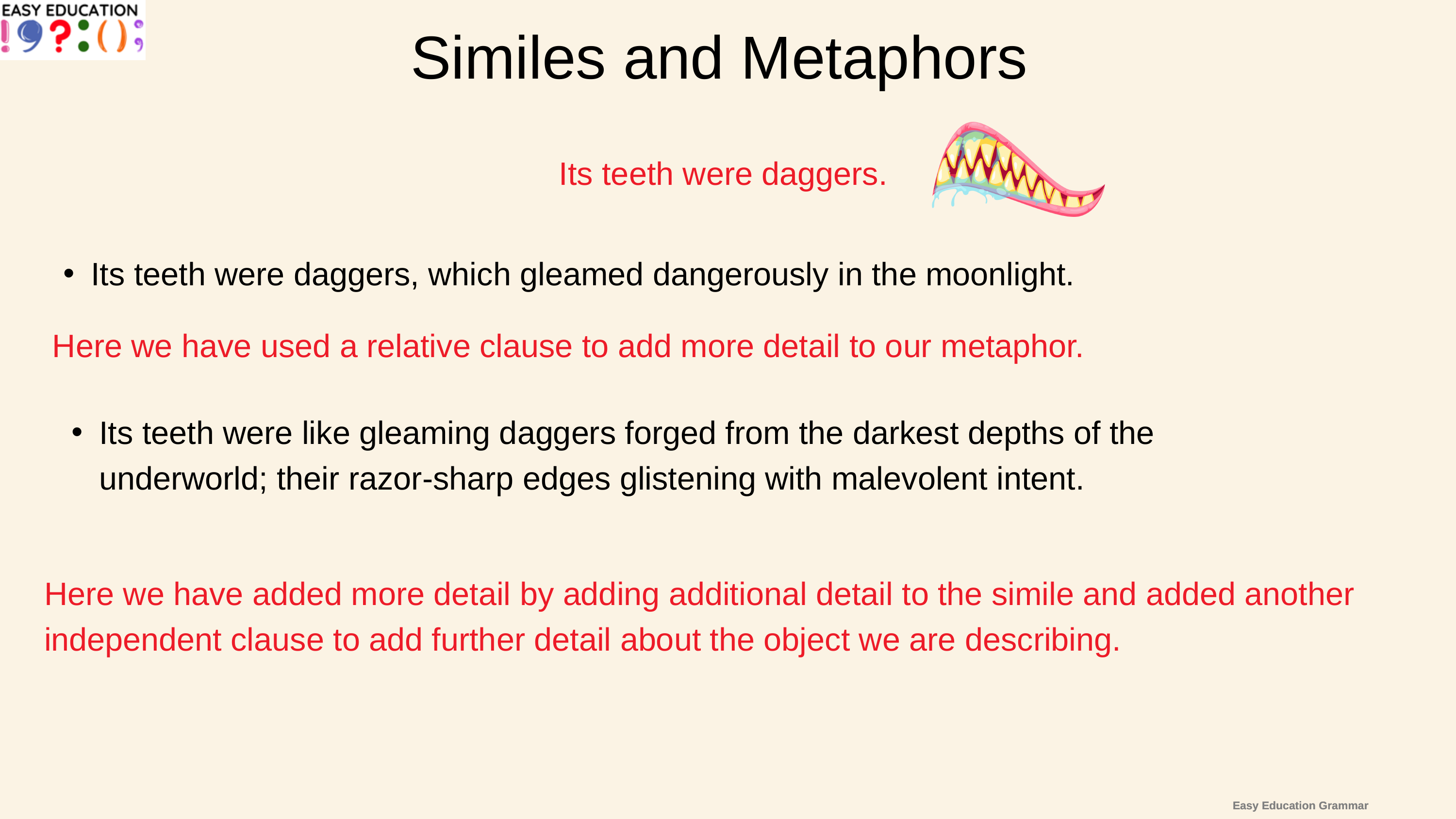

Similes and Metaphors

Its teeth were daggers.
Its teeth were daggers, which gleamed dangerously in the moonlight.
Here we have used a relative clause to add more detail to our metaphor.
Its teeth were like gleaming daggers forged from the darkest depths of the underworld; their razor-sharp edges glistening with malevolent intent.
Here we have added more detail by adding additional detail to the simile and added another independent clause to add further detail about the object we are describing.